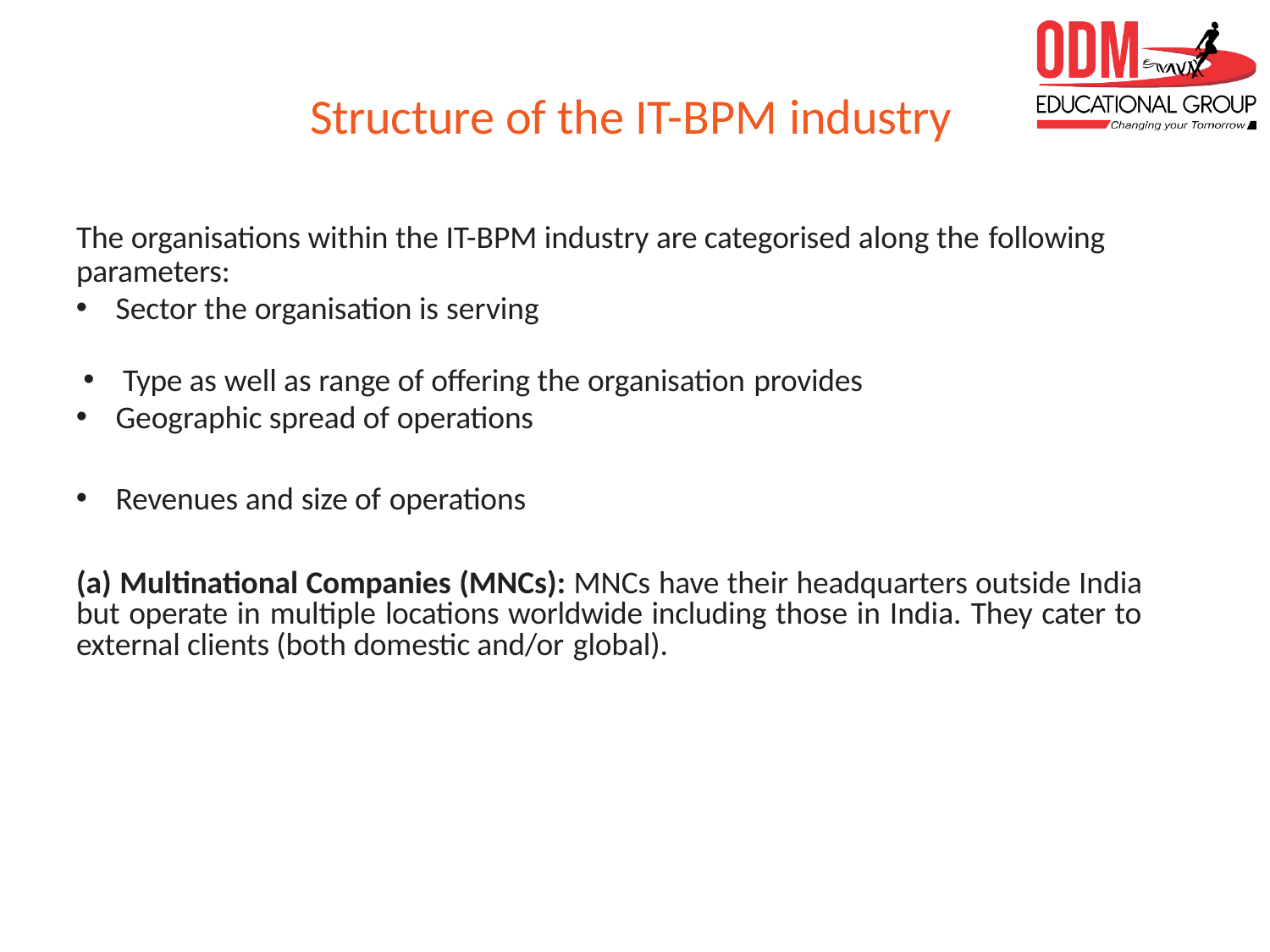

# Structure of the IT-BPM industry
The organisations within the IT-BPM industry are categorised along the following
parameters:
Sector the organisation is serving

Type as well as range of offering the organisation provides
Geographic spread of operations

Revenues and size of operations

(a) Multinational Companies (MNCs): MNCs have their headquarters outside India  but operate in multiple locations worldwide including those in India. They cater to  external clients (both domestic and/or global).